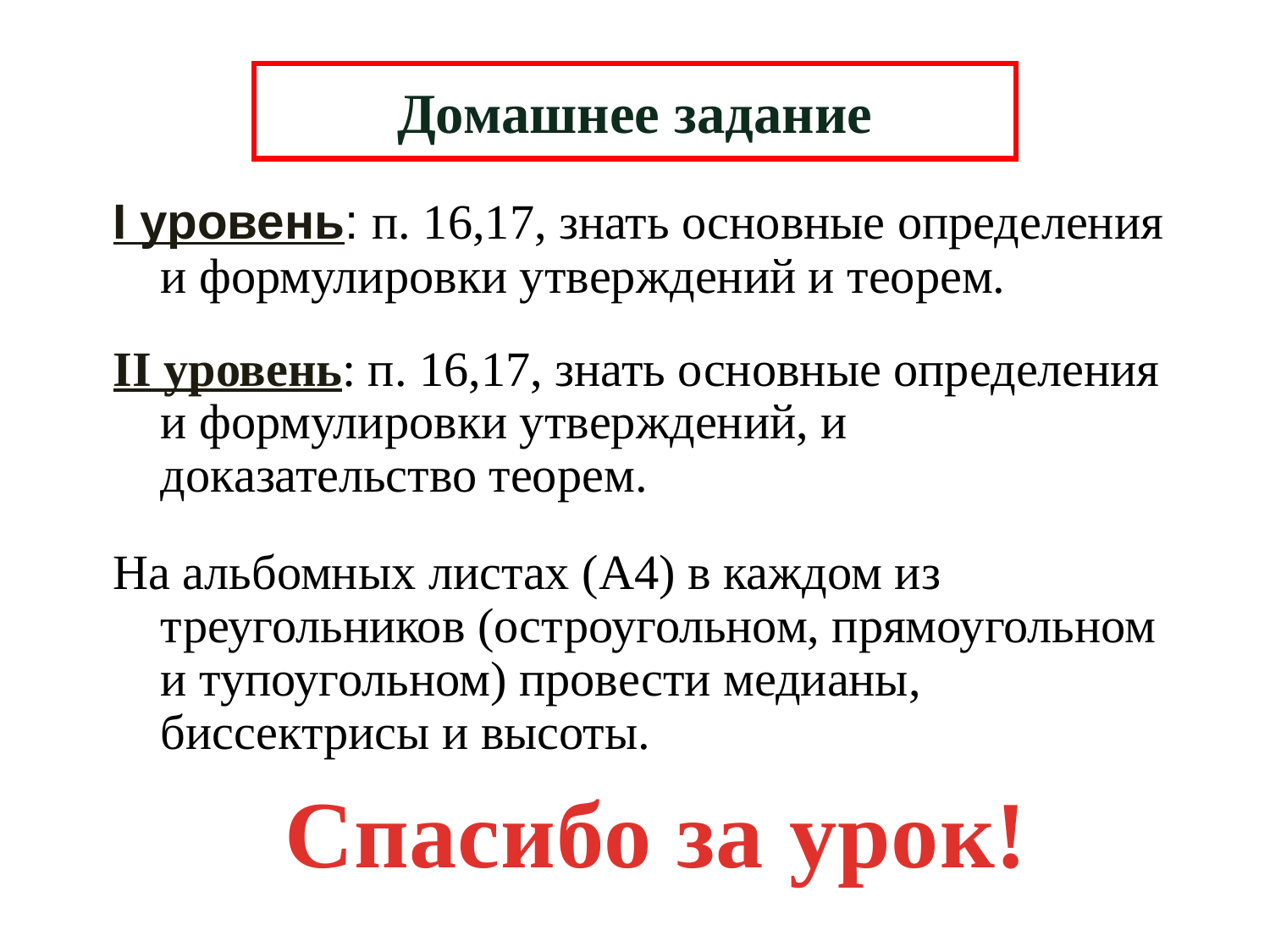

Домашнее задание
# I уровень: п. 16,17, знать основные определения и формулировки утверждений и теорем.

II уровень: п. 16,17, знать основные определения и формулировки утверждений, и доказательство теорем.

На альбомных листах (А4) в каждом из треугольников (остроугольном, прямоугольном и тупоугольном) провести медианы, биссектрисы и высоты.
Спасибо за урок!